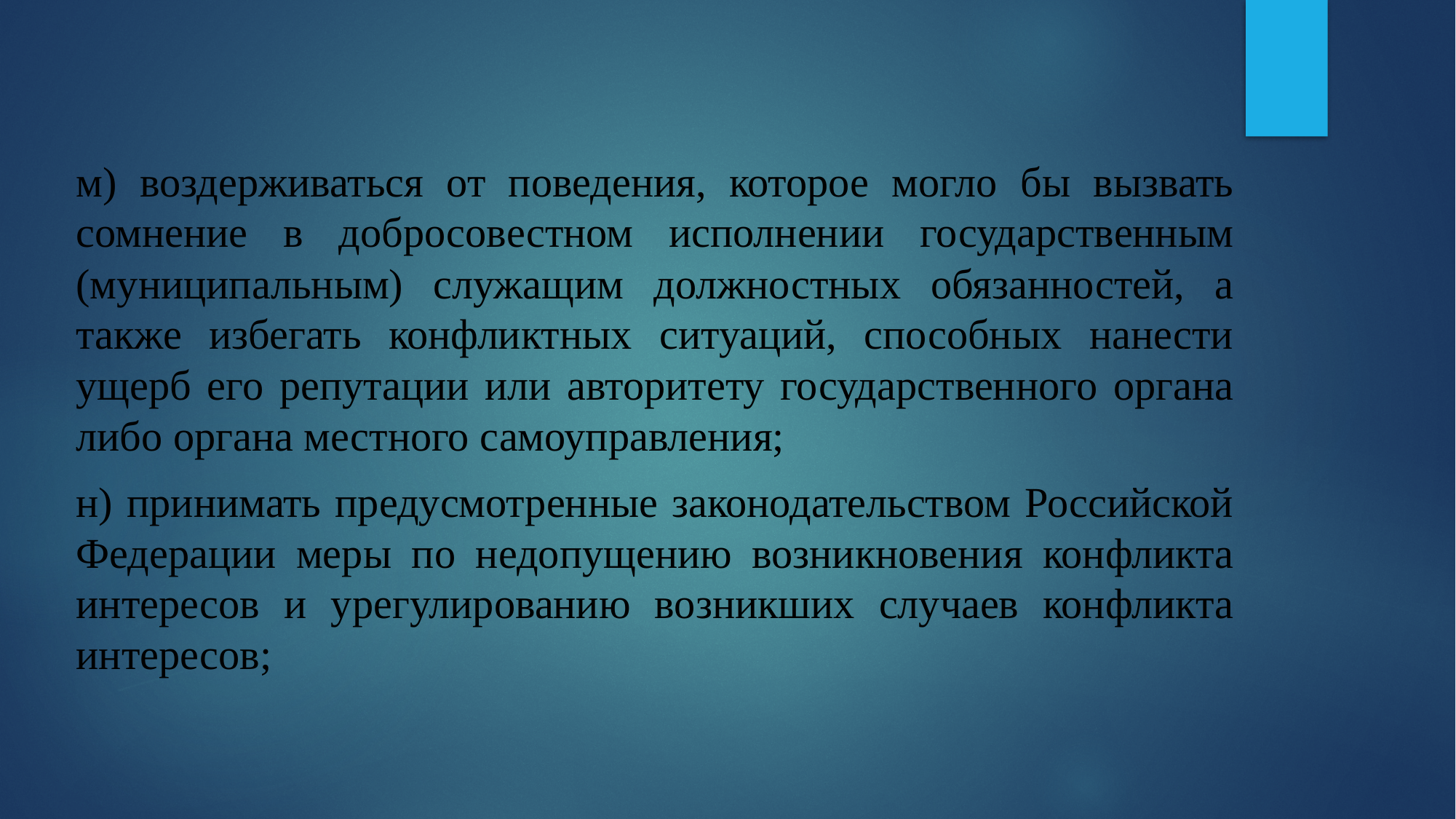

м) воздерживаться от поведения, которое могло бы вызвать сомнение в добросовестном исполнении государственным (муниципальным) служащим должностных обязанностей, а также избегать конфликтных ситуаций, способных нанести ущерб его репутации или авторитету государственного органа либо органа местного самоуправления;
н) принимать предусмотренные законодательством Российской Федерации меры по недопущению возникновения конфликта интересов и урегулированию возникших случаев конфликта интересов;